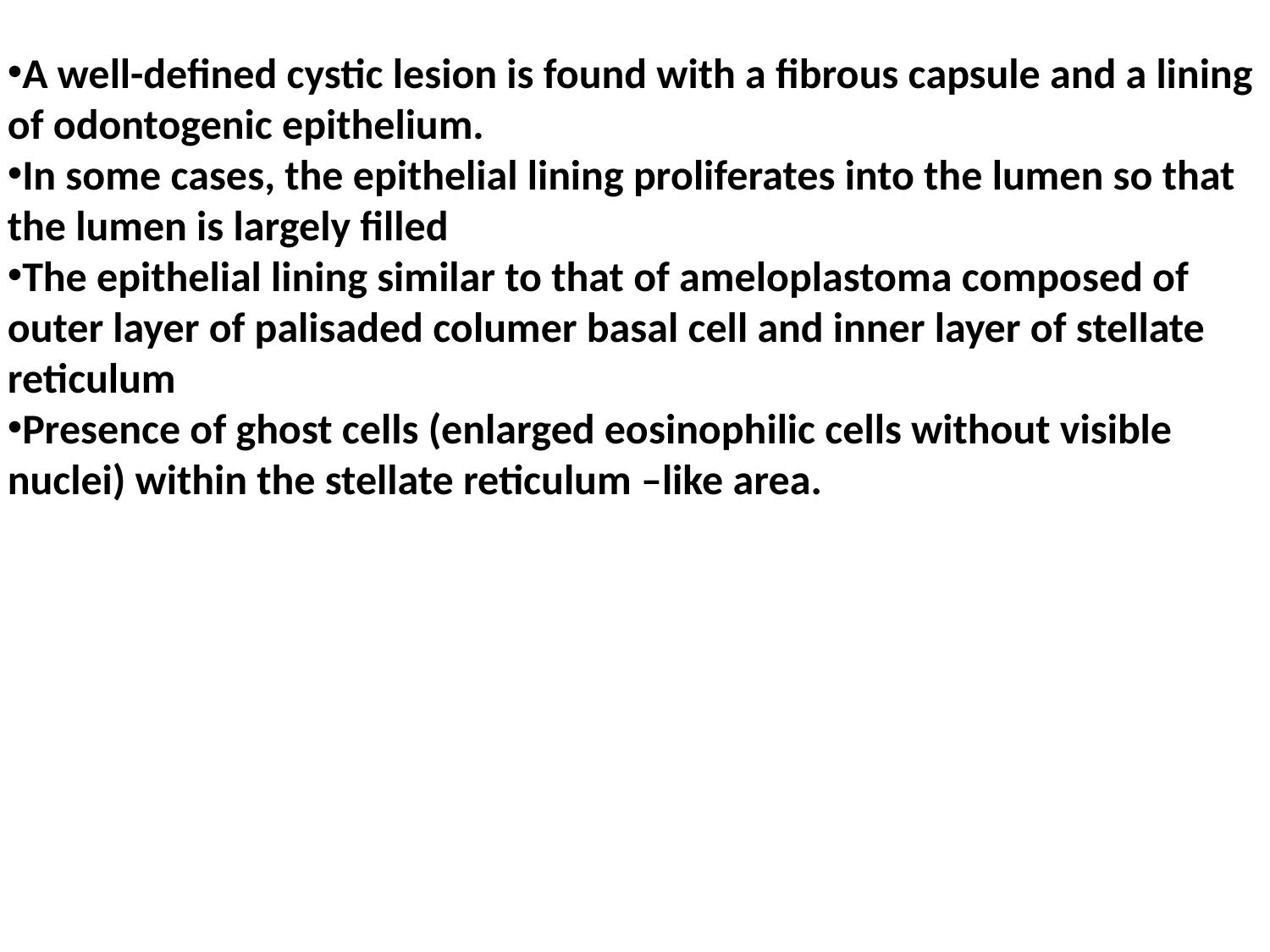

A well-defined cystic lesion is found with a fibrous capsule and a lining of odontogenic epithelium.
In some cases, the epithelial lining proliferates into the lumen so that the lumen is largely filled
The epithelial lining similar to that of ameloplastoma composed of outer layer of palisaded columer basal cell and inner layer of stellate reticulum
Presence of ghost cells (enlarged eosinophilic cells without visible nuclei) within the stellate reticulum –like area.